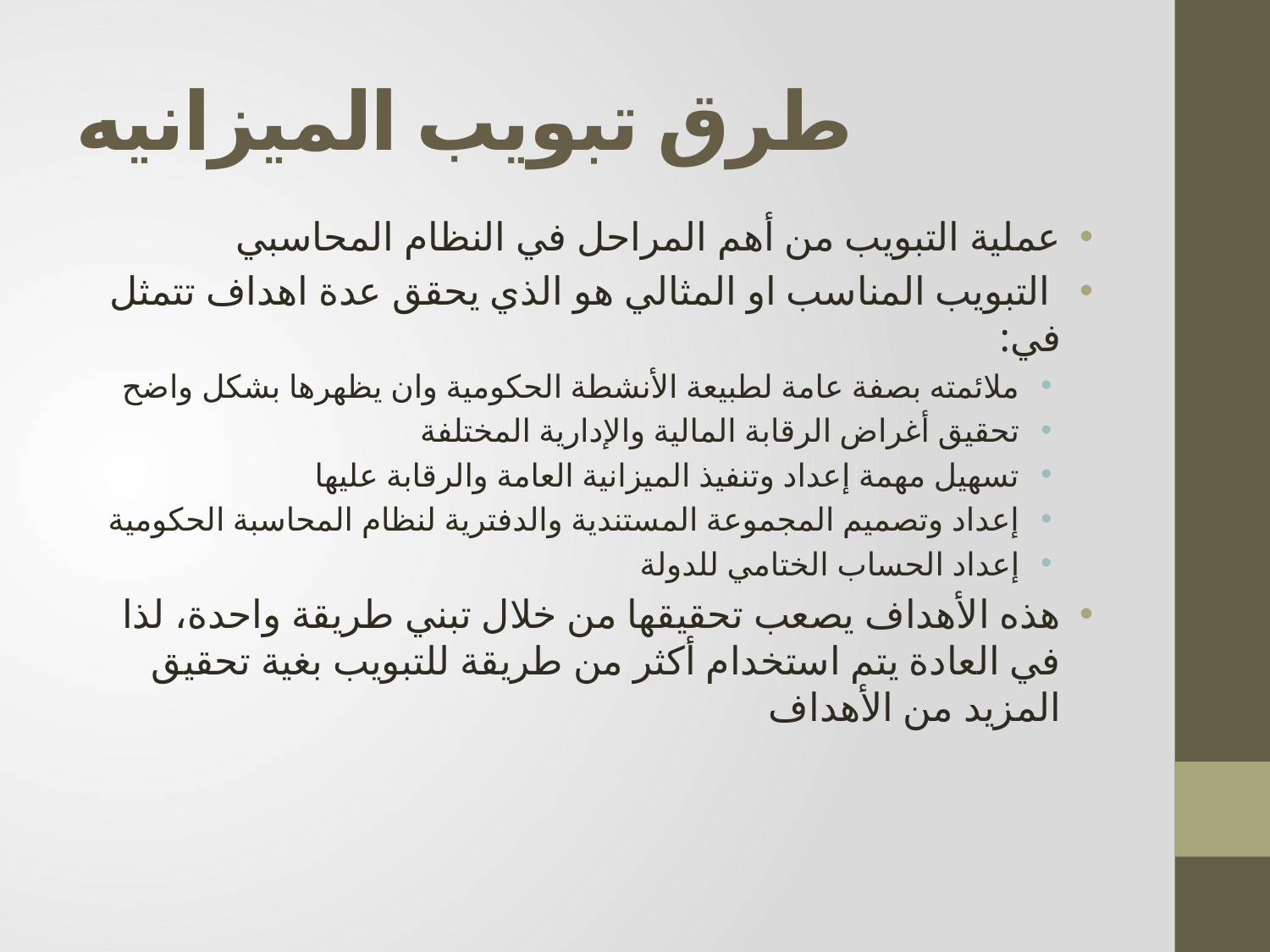

# طرق تبويب الميزانيه
عملية التبويب من أهم المراحل في النظام المحاسبي
 التبويب المناسب او المثالي هو الذي يحقق عدة اهداف تتمثل في:
ملائمته بصفة عامة لطبيعة الأنشطة الحكومية وان يظهرها بشكل واضح
تحقيق أغراض الرقابة المالية والإدارية المختلفة
تسهيل مهمة إعداد وتنفيذ الميزانية العامة والرقابة عليها
إعداد وتصميم المجموعة المستندية والدفترية لنظام المحاسبة الحكومية
إعداد الحساب الختامي للدولة
هذه الأهداف يصعب تحقيقها من خلال تبني طريقة واحدة، لذا في العادة يتم استخدام أكثر من طريقة للتبويب بغية تحقيق المزيد من الأهداف